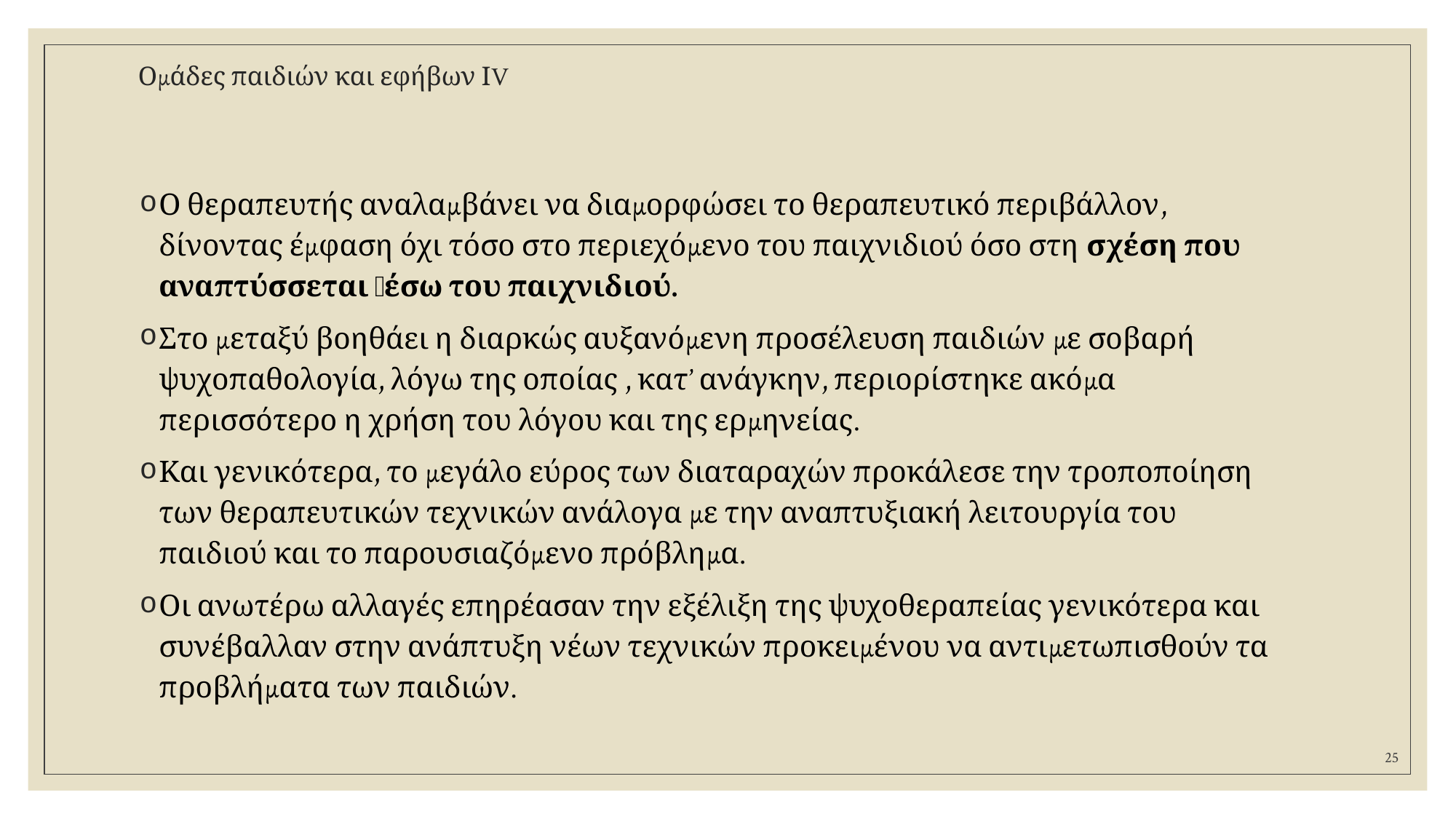

# Ομάδες παιδιών και εφήβων ΙV

Ο θεραπευτής αναλαμβάνει να διαμορφώσει το θεραπευτικό περιβάλλον, δίνοντας έμφαση όχι τόσο στο περιεχόμενο του παιχνιδιού όσο στη σχέση που αναπτύσσεται μέσω του παιχνιδιού.
Στο μεταξύ βοηθάει η διαρκώς αυξανόμενη προσέλευση παιδιών με σοβαρή ψυχοπαθολογία, λόγω της οποίας , κατ’ ανάγκην, περιορίστηκε ακόμα περισσότερο η χρήση του λόγου και της ερμηνείας.
Και γενικότερα, το μεγάλο εύρος των διαταραχών προκάλεσε την τροποποίηση των θεραπευτικών τεχνικών ανάλογα με την αναπτυξιακή λειτουργία του παιδιού και το παρουσιαζόμενο πρόβλημα.
Οι ανωτέρω αλλαγές επηρέασαν την εξέλιξη της ψυχοθεραπείας γενικότερα και συνέβαλλαν στην ανάπτυξη νέων τεχνικών προκειμένου να αντιμετωπισθούν τα προβλήματα των παιδιών.

25